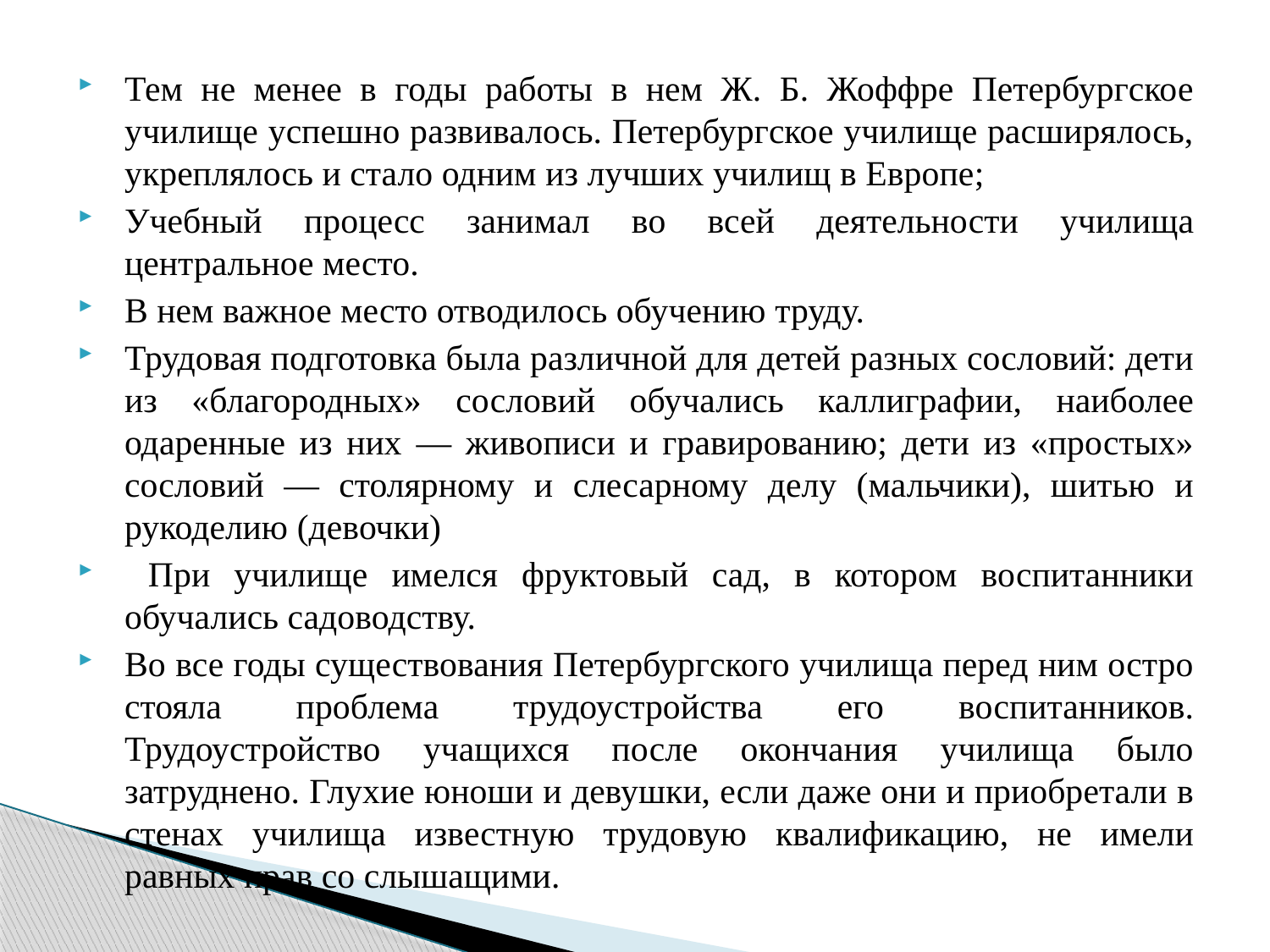

Тем не менее в годы работы в нем Ж. Б. Жоффре Петербургское училище успешно развивалось. Петербургское училище расширялось, укреплялось и стало одним из лучших училищ в Европе;
Учебный процесс занимал во всей деятельности училища центральное место.
В нем важное место отводилось обучению труду.
Трудовая подготовка была различной для детей разных сословий: дети из «благородных» сословий обучались каллиграфии, наиболее одаренные из них — живописи и гравированию; дети из «простых» сословий — столярному и слесарному делу (мальчики), шитью и рукоделию (девочки)
 При училище имелся фруктовый сад, в котором воспитанники обучались садоводству.
Во все годы существования Петербургского училища перед ним остро стояла проблема трудоустройства его воспитанников. Трудоустройство учащихся после окончания училища было затруднено. Глухие юноши и девушки, если даже они и приобретали в стенах училища известную трудовую квалификацию, не имели равных прав со слышащими.